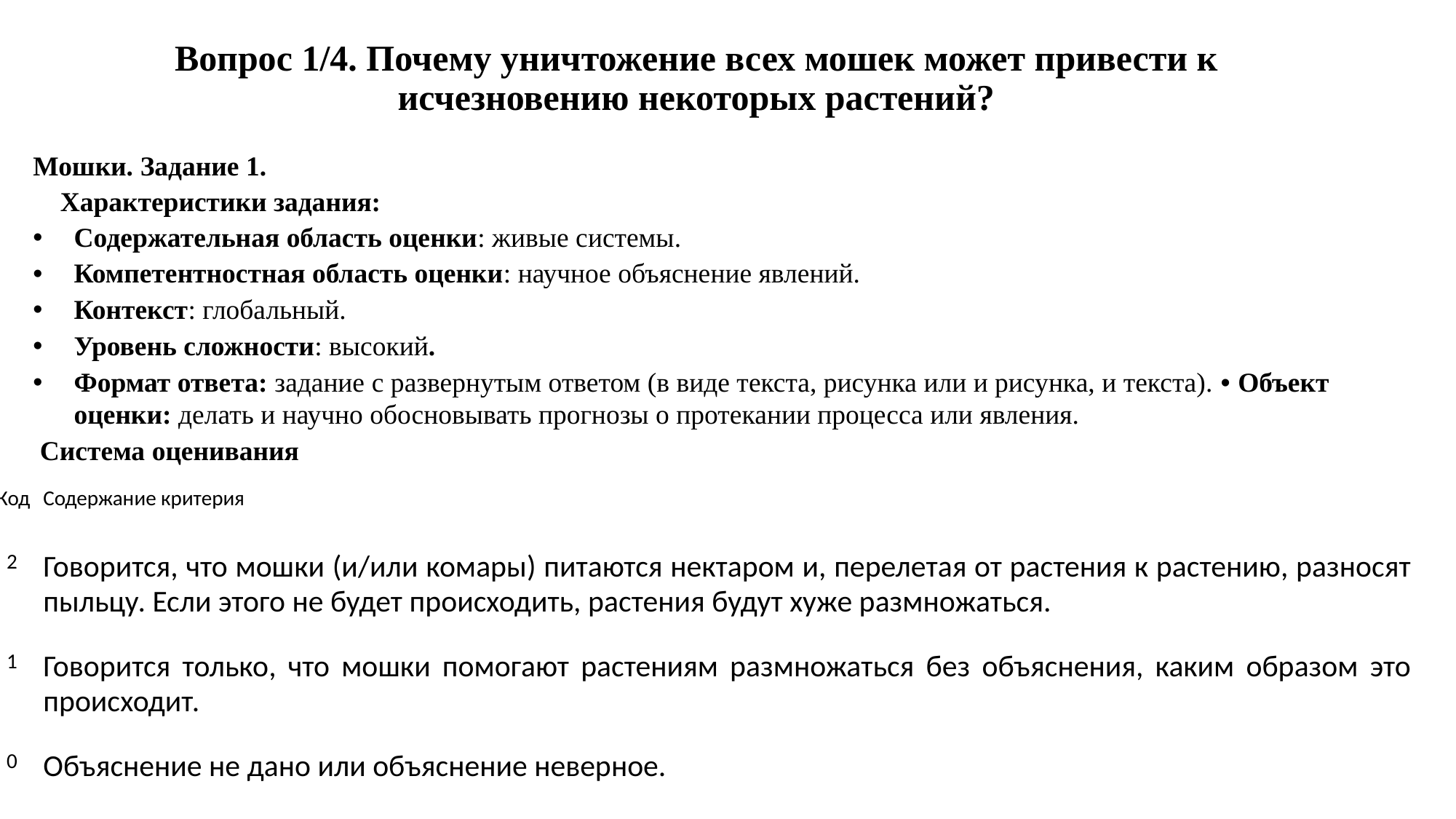

# Вопрос 1/4. Почему уничтожение всех мошек может привести к исчезновению некоторых растений?
Мошки. Задание 1.
Характеристики задания:
Содержательная область оценки: живые системы.
Компетентностная область оценки: научное объяснение явлений.
Контекст: глобальный.
Уровень сложности: высокий.
Формат ответа: задание с развернутым ответом (в виде текста, рисунка или и рисунка, и текста). • Объект оценки: делать и научно обосновывать прогнозы о протекании процесса или явления.
 Система оценивания

| Код | Содержание критерия |
| --- | --- |
| 2 | Говорится, что мошки (и/или комары) питаются нектаром и, перелетая от растения к растению, разносят пыльцу. Если этого не будет происходить, растения будут хуже размножаться. |
| 1 | Говорится только, что мошки помогают растениям размножаться без объяснения, каким образом это происходит. |
| 0 | Объяснение не дано или объяснение неверное. |